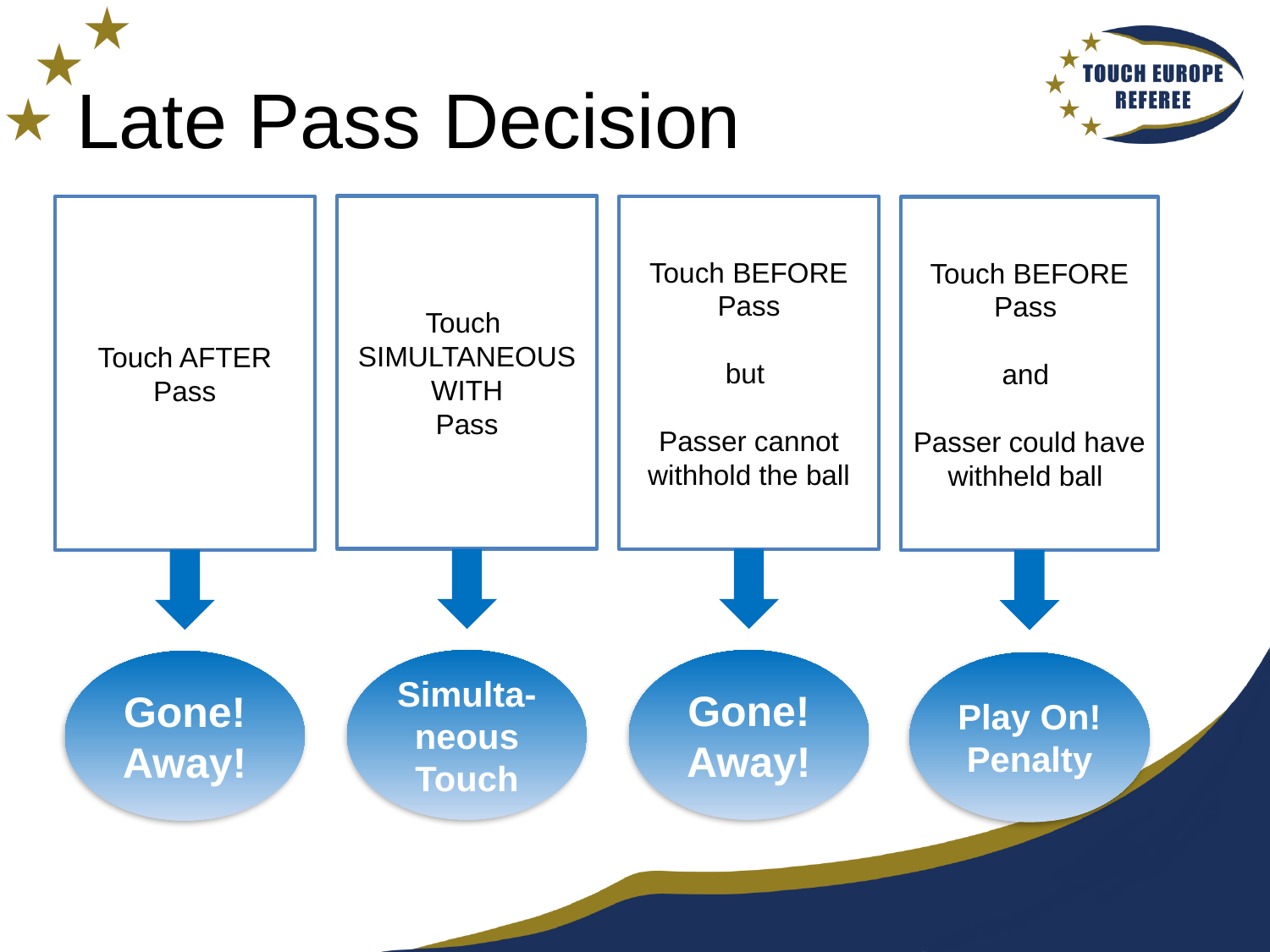

# Late Pass Decision
Touch
SIMULTANEOUS WITH
Pass

Simulta-neous Touch
Touch AFTER Pass

Gone!
Away!
Touch BEFORE Pass

but

Passer cannot withhold the ball

Gone!
Away!
Touch BEFORE Pass

and

Passer could have withheld ball

Play On!
Penalty